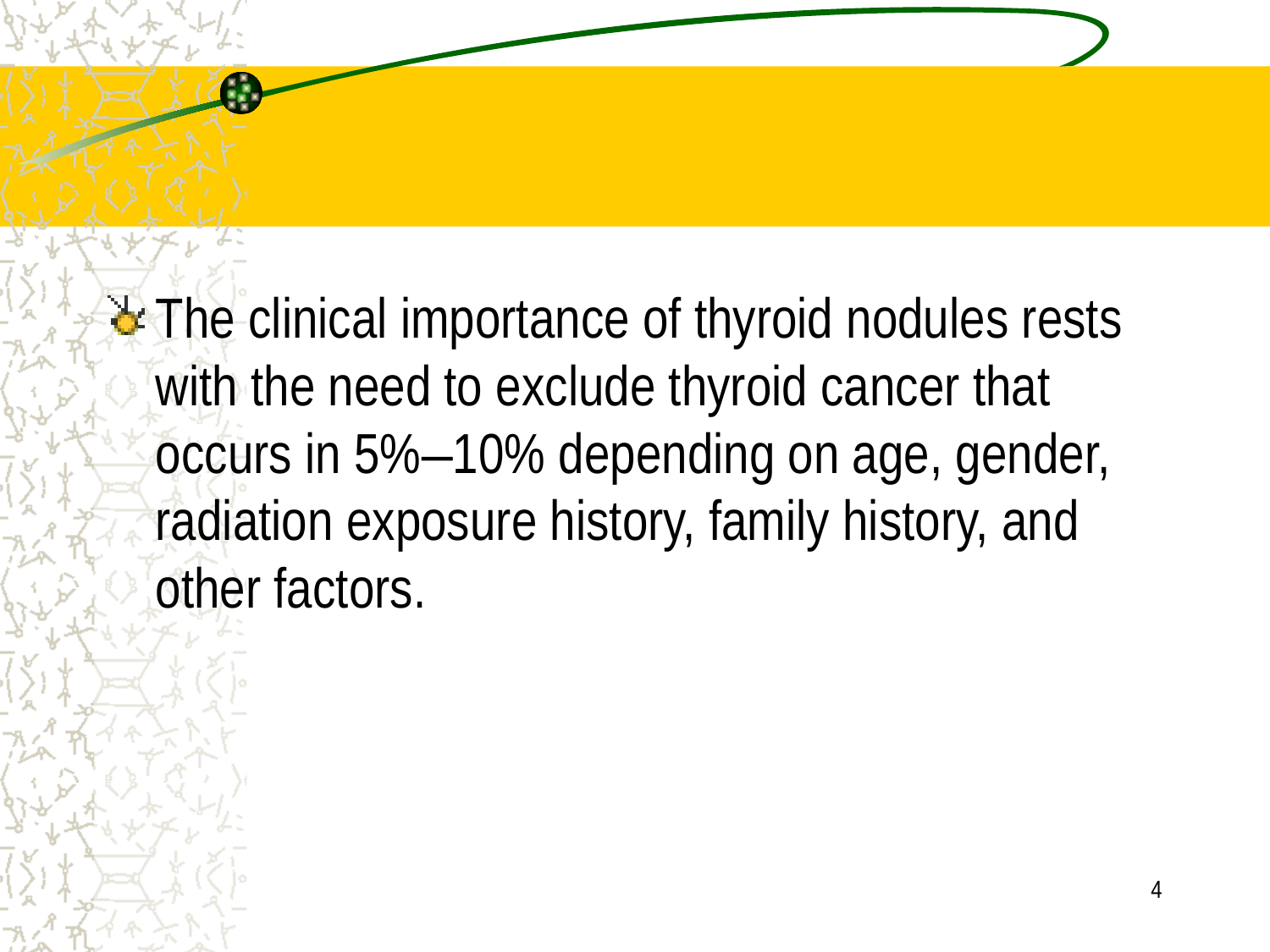

#
The clinical importance of thyroid nodules rests with the need to exclude thyroid cancer that occurs in 5%–10% depending on age, gender, radiation exposure history, family history, and other factors.
4